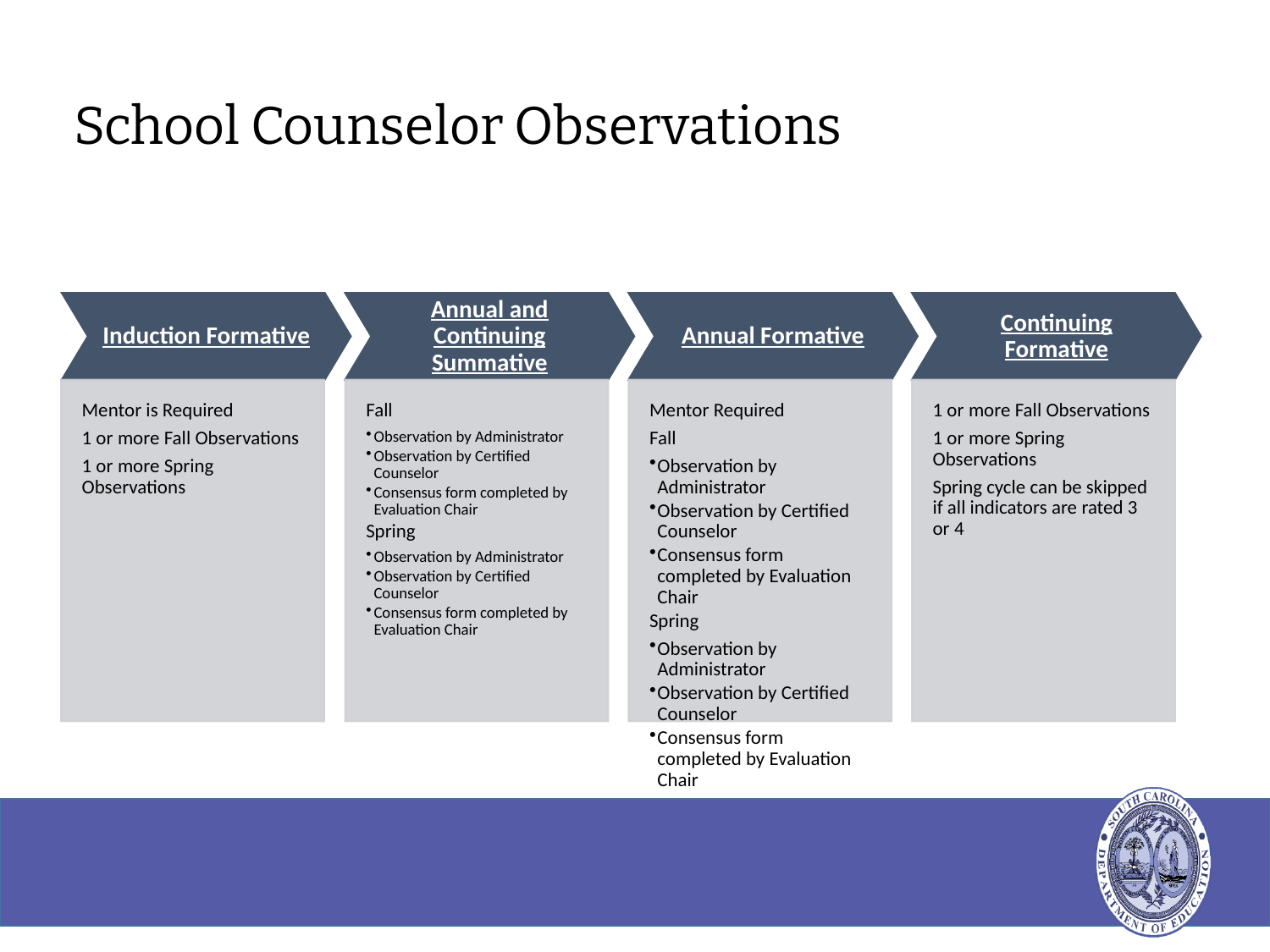

# School Counselor Observations
Induction Formative
Mentor is Required
1 or more Fall Observations
1 or more Spring Observations
Annual and Continuing Summative
Fall
Observation by Administrator
Observation by Certified Counselor
Consensus form completed by Evaluation Chair
Spring
Observation by Administrator
Observation by Certified Counselor
Consensus form completed by Evaluation Chair
Annual Formative
Mentor Required
Fall
Observation by Administrator
Observation by Certified Counselor
Consensus form completed by Evaluation Chair
Spring
Observation by Administrator
Observation by Certified Counselor
Consensus form completed by Evaluation Chair
Continuing Formative
1 or more Fall Observations
1 or more Spring Observations
Spring cycle can be skipped if all indicators are rated 3 or 4